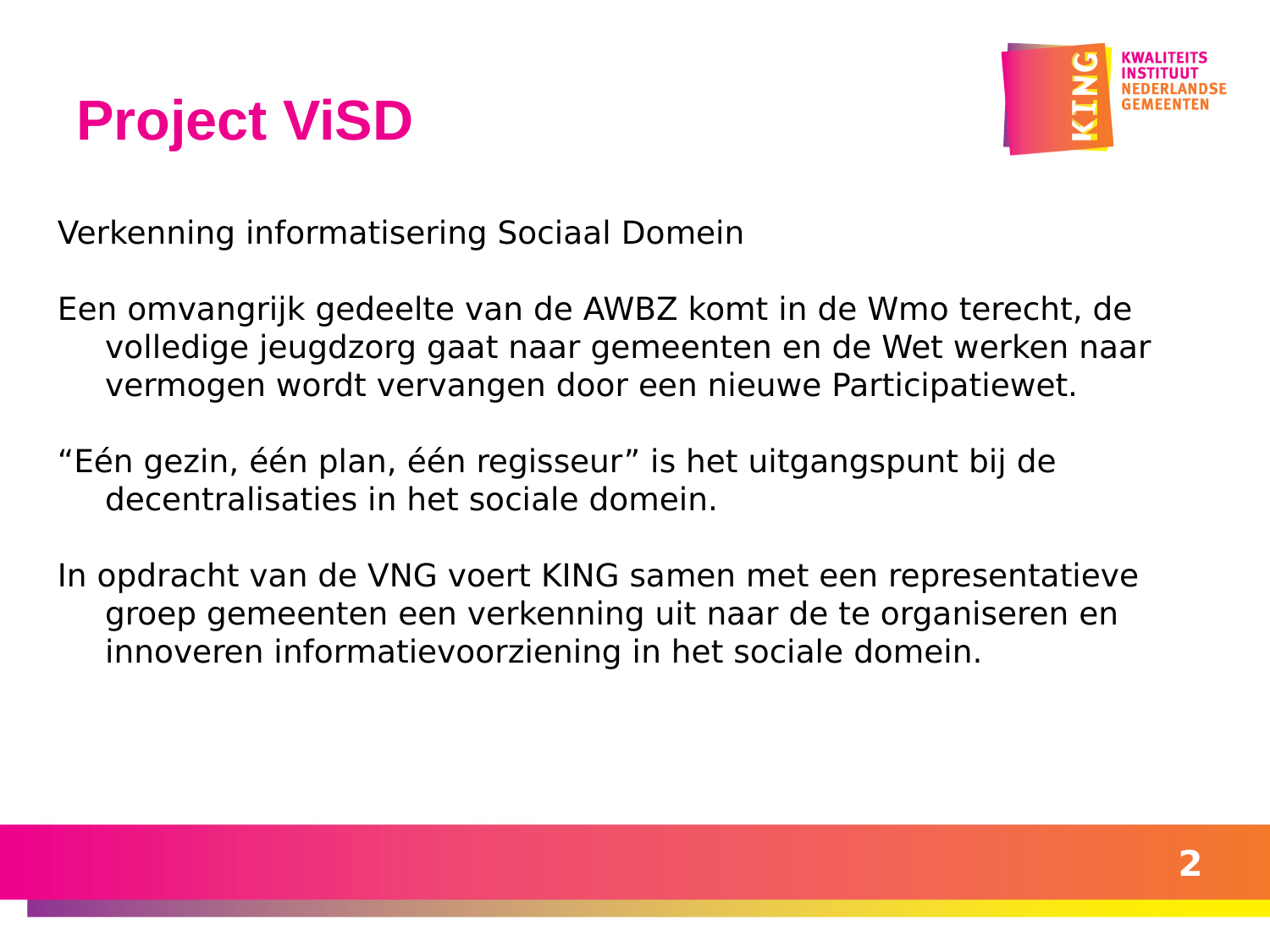

# Project ViSD
Verkenning informatisering Sociaal Domein

Een omvangrijk gedeelte van de AWBZ komt in de Wmo terecht, de volledige jeugdzorg gaat naar gemeenten en de Wet werken naar vermogen wordt vervangen door een nieuwe Participatiewet.

“Eén gezin, één plan, één regisseur” is het uitgangspunt bij de decentralisaties in het sociale domein.

In opdracht van de VNG voert KING samen met een representatieve groep gemeenten een verkenning uit naar de te organiseren en innoveren informatievoorziening in het sociale domein.
2